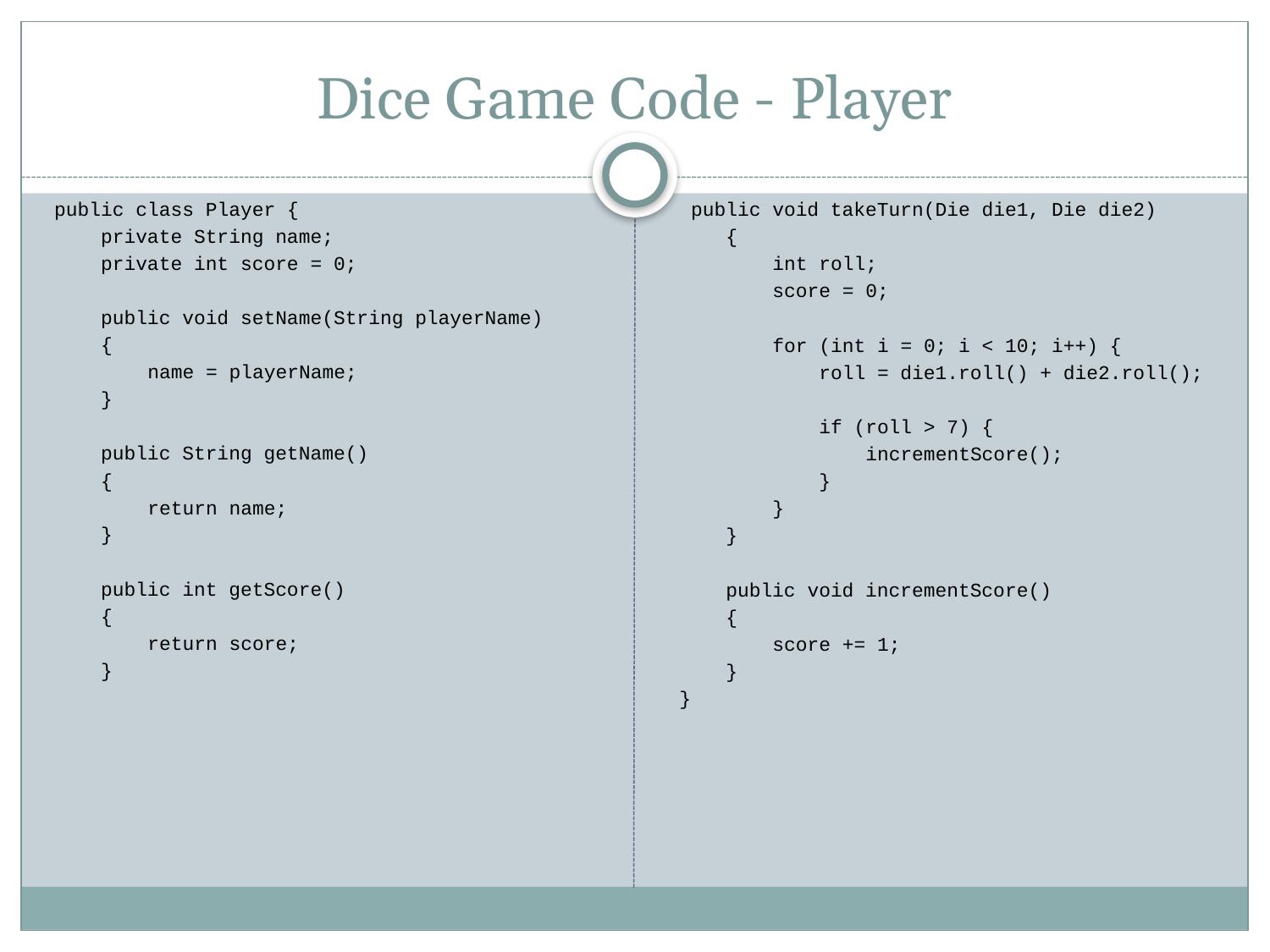

# Dice Game Code - Player
public class Player {
    private String name;
    private int score = 0;

    public void setName(String playerName)
    {
        name = playerName;
    }

    public String getName()
    {
        return name;
    }

    public int getScore()
    {
        return score;
    }

 public void takeTurn(Die die1, Die die2)
    {
        int roll;
        score = 0;

        for (int i = 0; i < 10; i++) {
            roll = die1.roll() + die2.roll();

            if (roll > 7) {
                incrementScore();
            }
        }
    }

    public void incrementScore()
    {
        score += 1;
    }
}